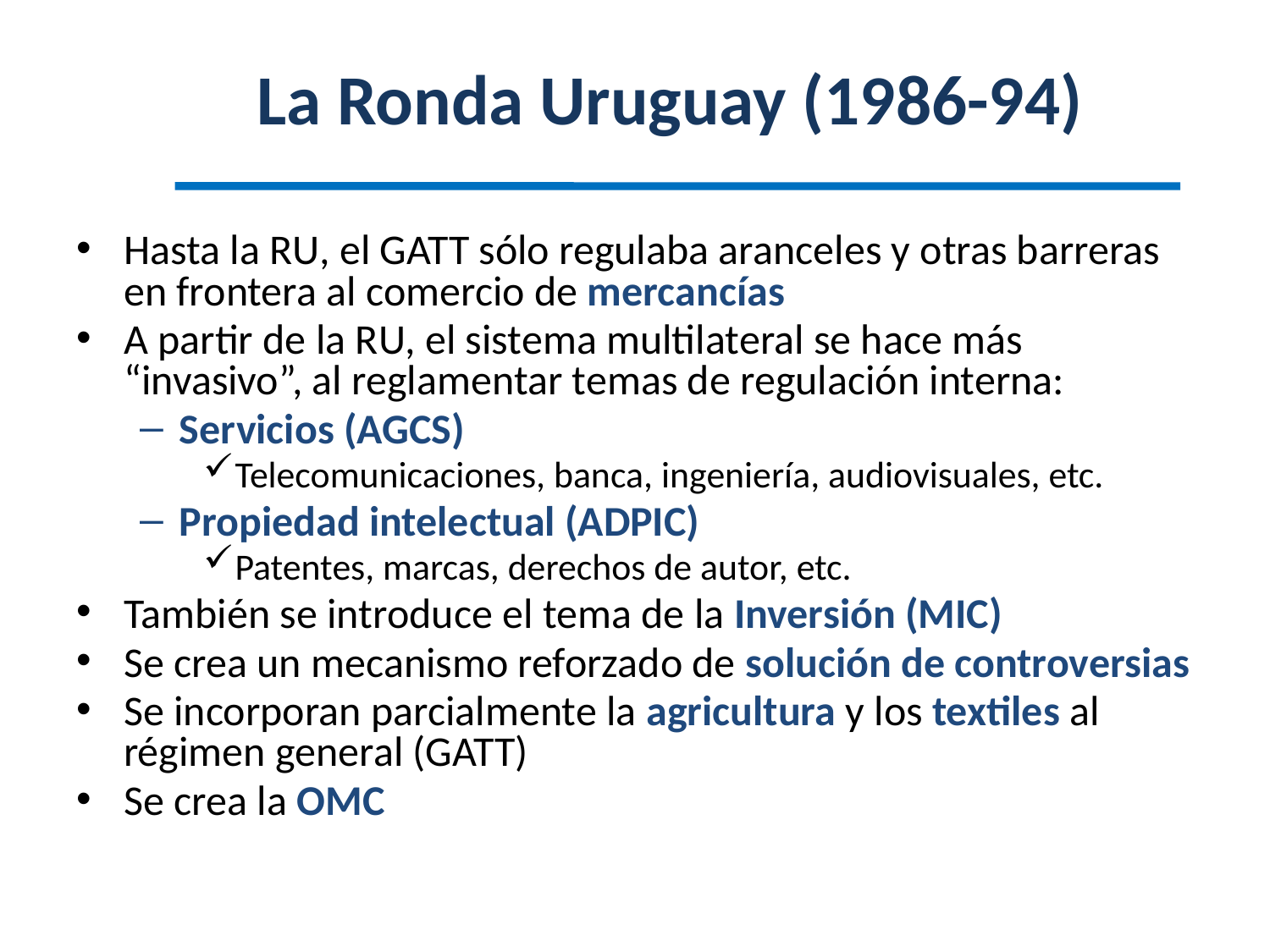

# La Ronda Uruguay (1986-94)

Hasta la RU, el GATT sólo regulaba aranceles y otras barreras en frontera al comercio de mercancías
A partir de la RU, el sistema multilateral se hace más “invasivo”, al reglamentar temas de regulación interna:
Servicios (AGCS)
Telecomunicaciones, banca, ingeniería, audiovisuales, etc.
Propiedad intelectual (ADPIC)
Patentes, marcas, derechos de autor, etc.
También se introduce el tema de la Inversión (MIC)
Se crea un mecanismo reforzado de solución de controversias
Se incorporan parcialmente la agricultura y los textiles al régimen general (GATT)
Se crea la OMC